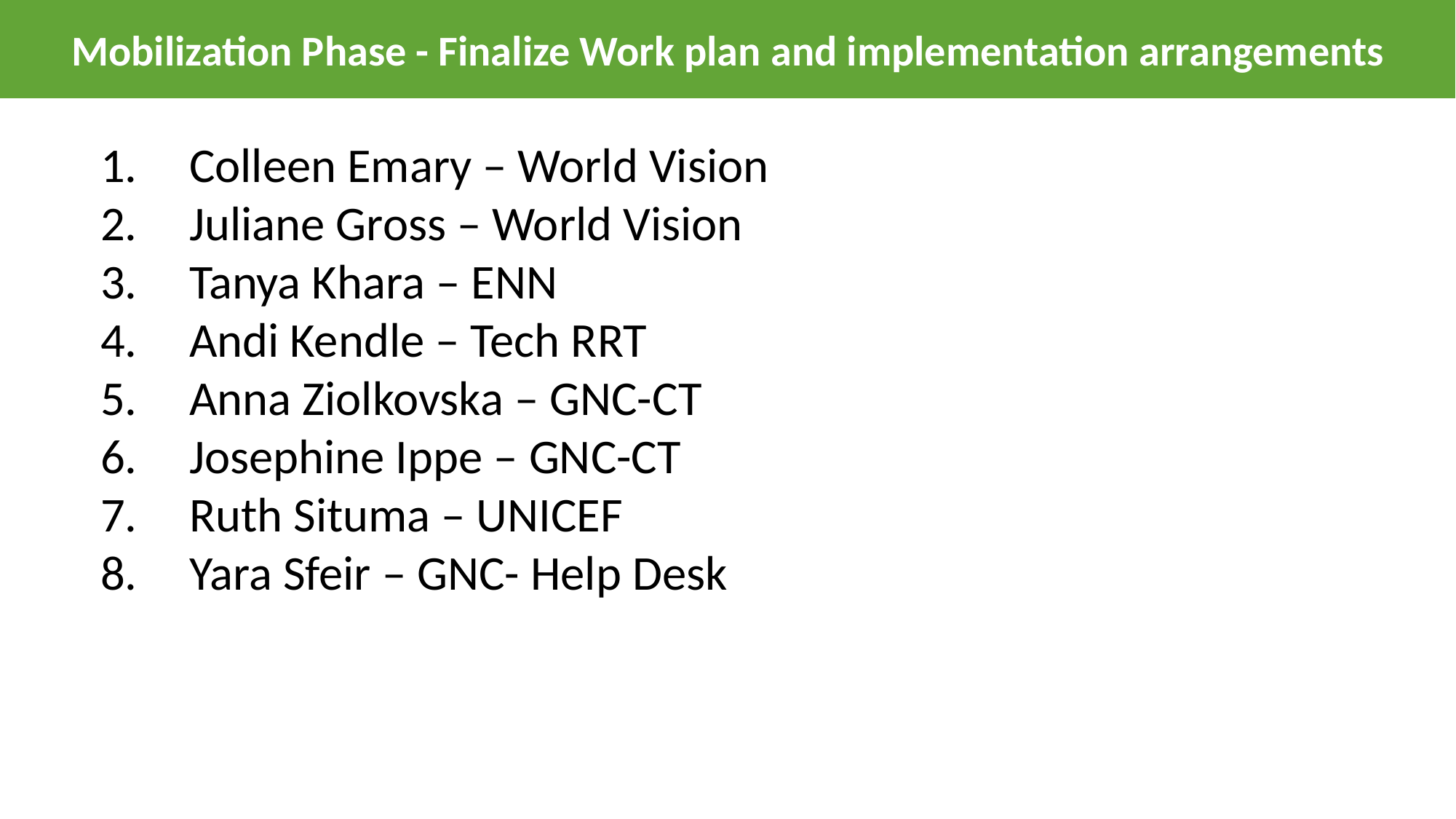

Mobilization Phase - Finalize Work plan and implementation arrangements
Colleen Emary – World Vision
Juliane Gross – World Vision
Tanya Khara – ENN
Andi Kendle – Tech RRT
Anna Ziolkovska – GNC-CT
Josephine Ippe – GNC-CT
Ruth Situma – UNICEF
Yara Sfeir – GNC- Help Desk